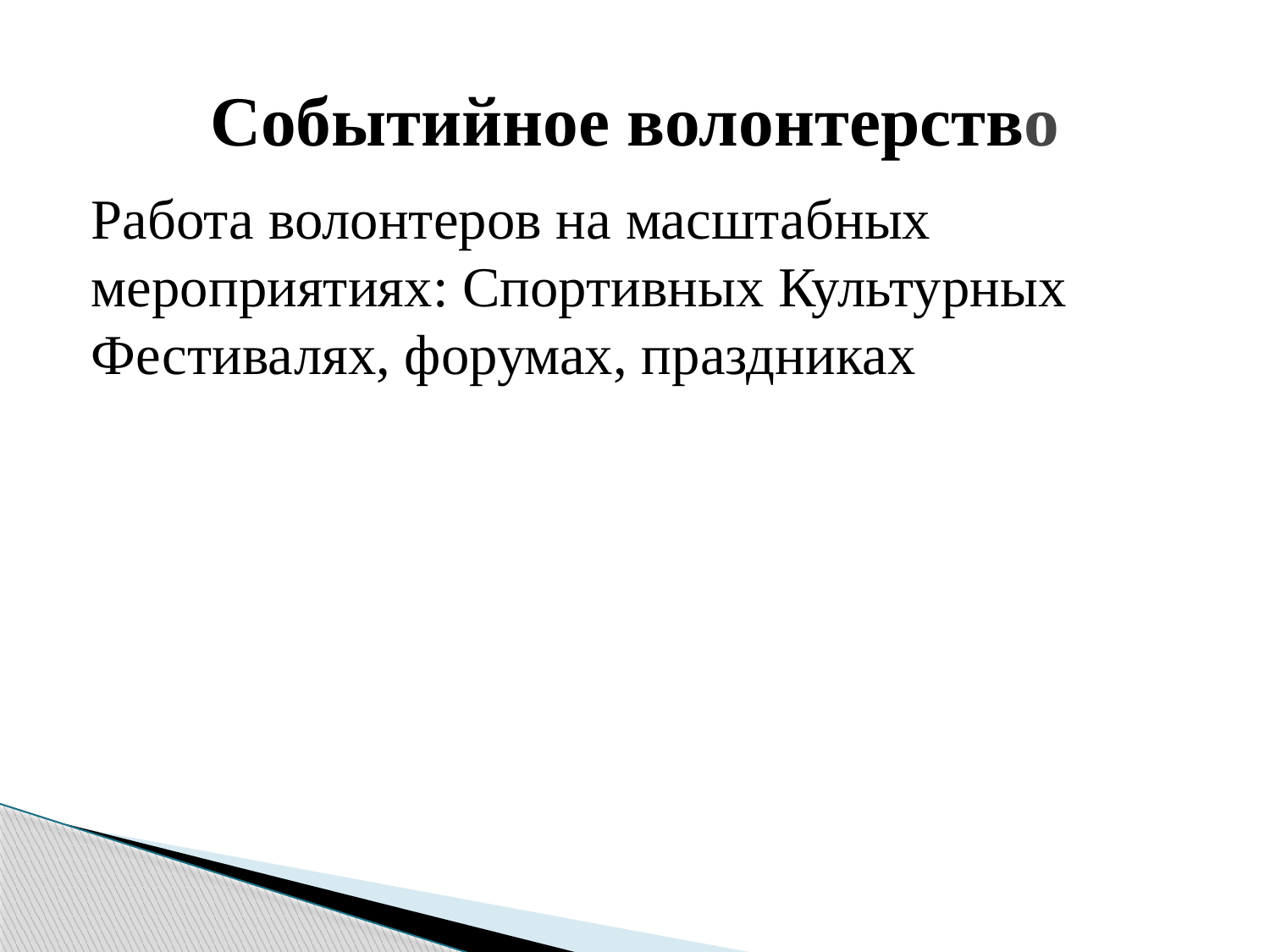

# Событийное волонтерство
Работа волонтеров на масштабных мероприятиях: Спортивных Культурных Фестивалях, форумах, праздниках